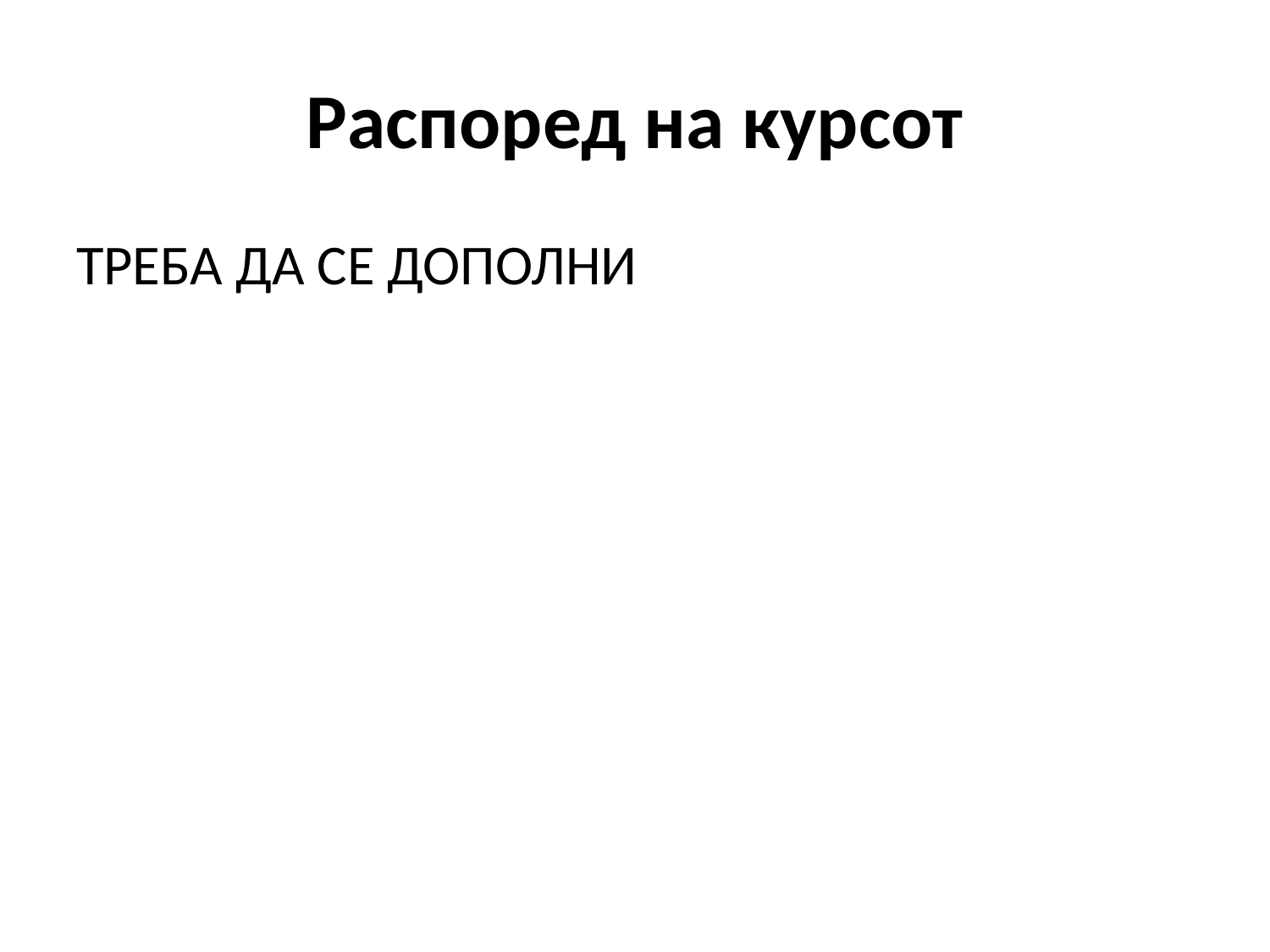

# Распоред на курсот
ТРЕБА ДА СЕ ДОПОЛНИ